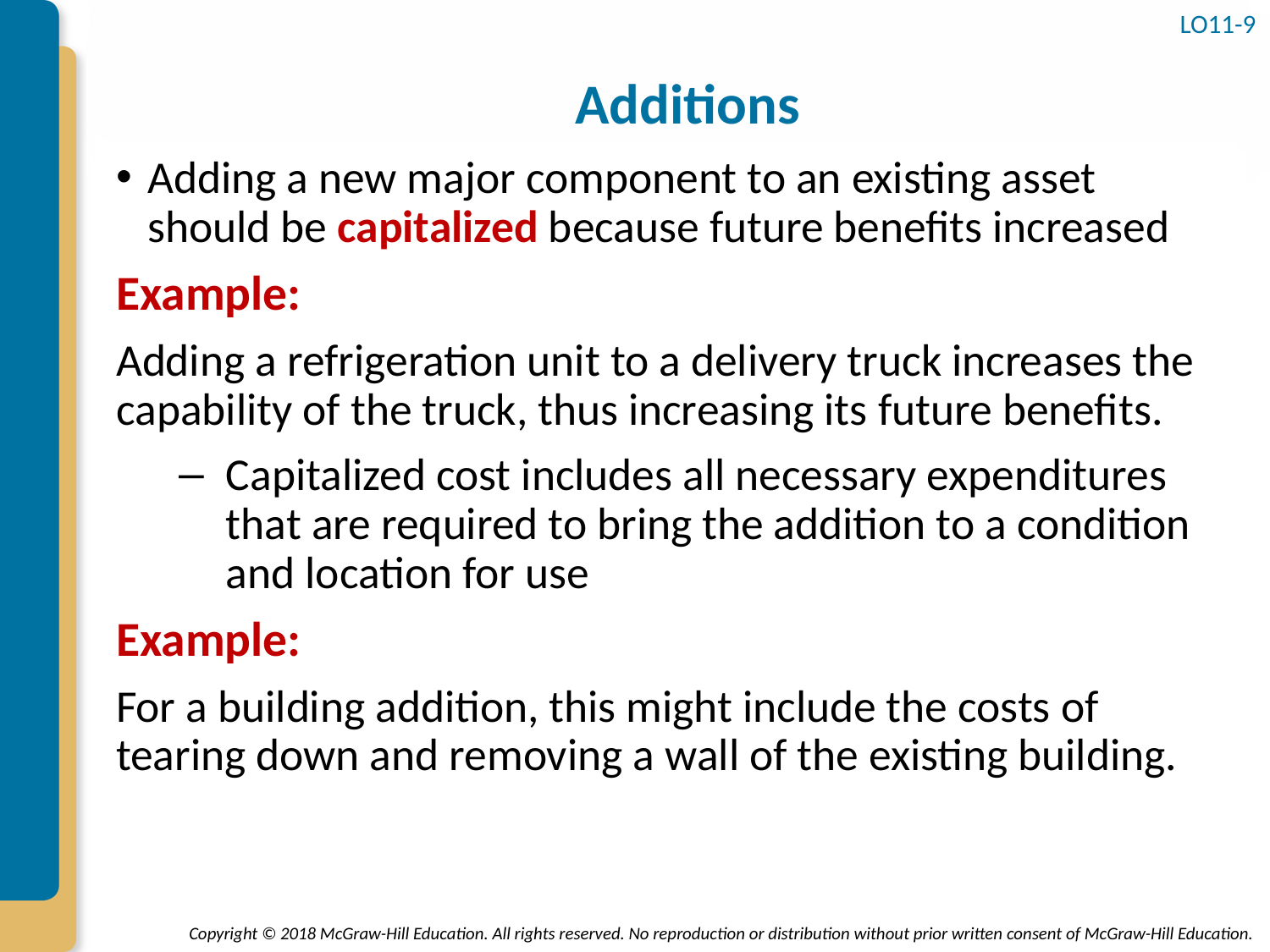

LO11-9
# Additions
Adding a new major component to an existing asset should be capitalized because future benefits increased
Example:
Adding a refrigeration unit to a delivery truck increases the capability of the truck, thus increasing its future benefits.
Capitalized cost includes all necessary expenditures that are required to bring the addition to a condition and location for use
Example:
For a building addition, this might include the costs of tearing down and removing a wall of the existing building.